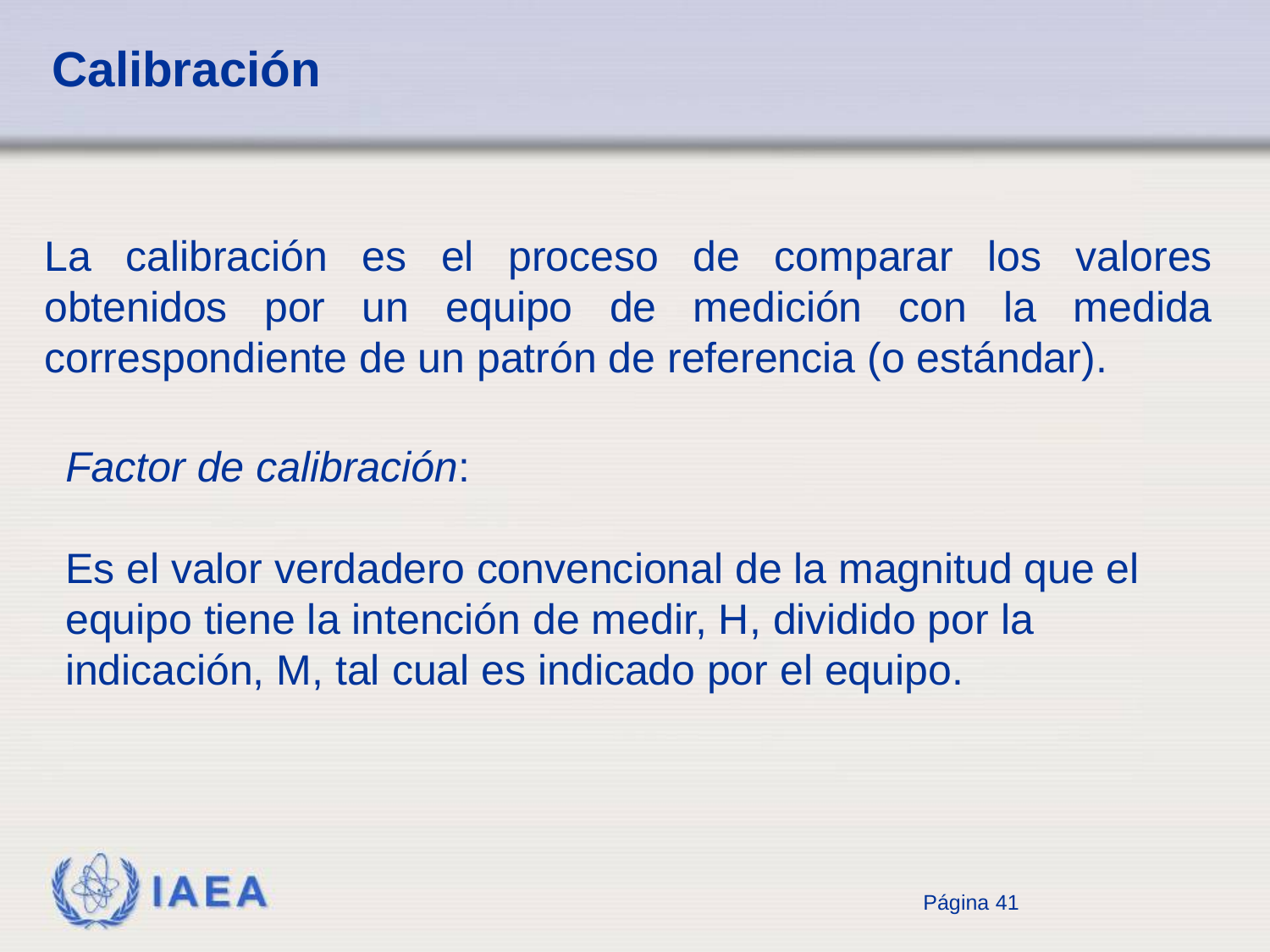

# Calibración
La calibración es el proceso de comparar los valores obtenidos por un equipo de medición con la medida correspondiente de un patrón de referencia (o estándar).

Factor de calibración:
Es el valor verdadero convencional de la magnitud que el equipo tiene la intención de medir, H, dividido por la indicación, M, tal cual es indicado por el equipo.